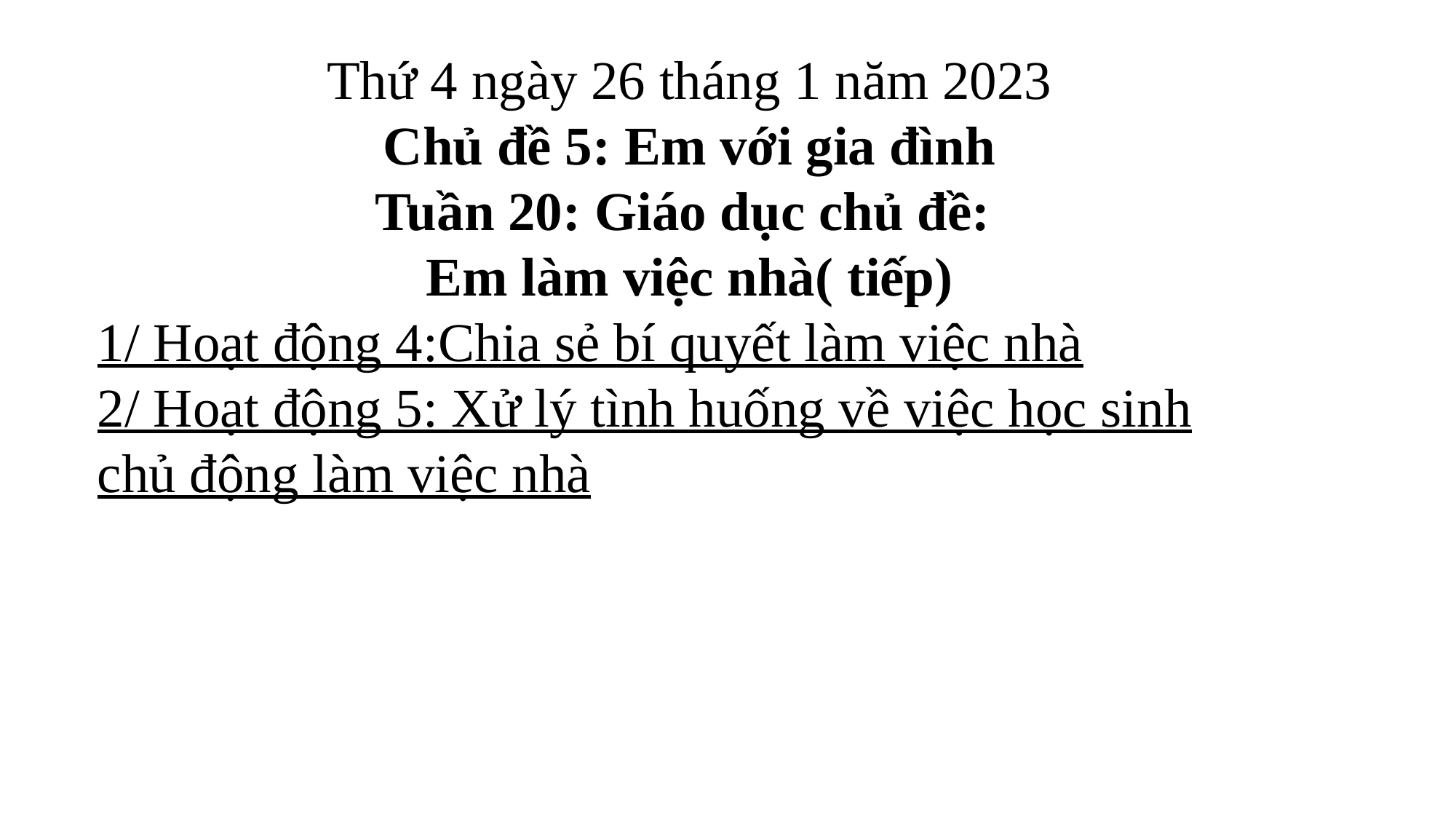

Thứ 4 ngày 26 tháng 1 năm 2023
Chủ đề 5: Em với gia đình
Tuần 20: Giáo dục chủ đề:
Em làm việc nhà( tiếp)
1/ Hoạt động 4:Chia sẻ bí quyết làm việc nhà
2/ Hoạt động 5: Xử lý tình huống về việc học sinh chủ động làm việc nhà